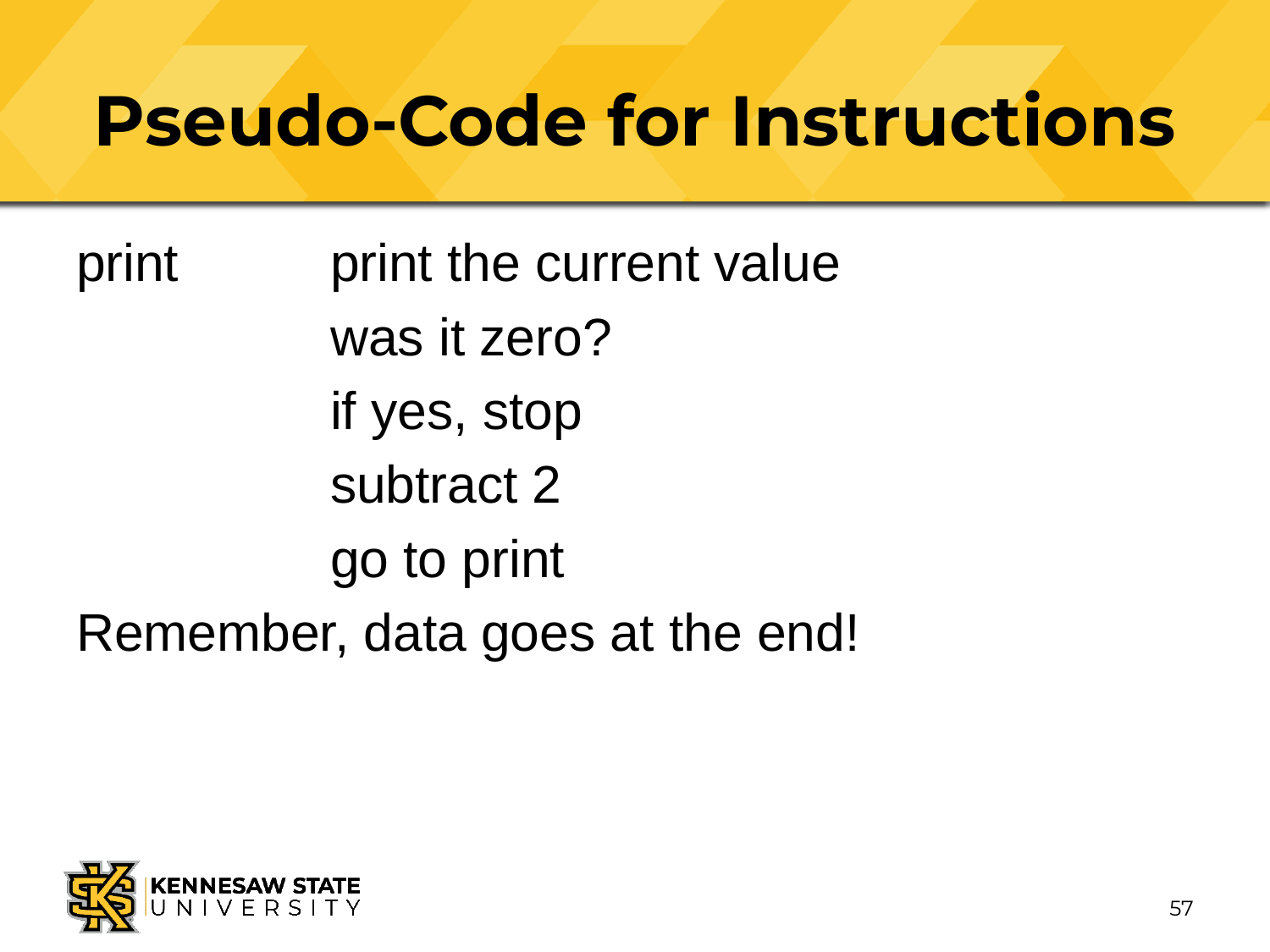

# Pseudo-Code for Instructions
print		print the current value
		was it zero?
		if yes, stop
		subtract 2
		go to print
Remember, data goes at the end!
57